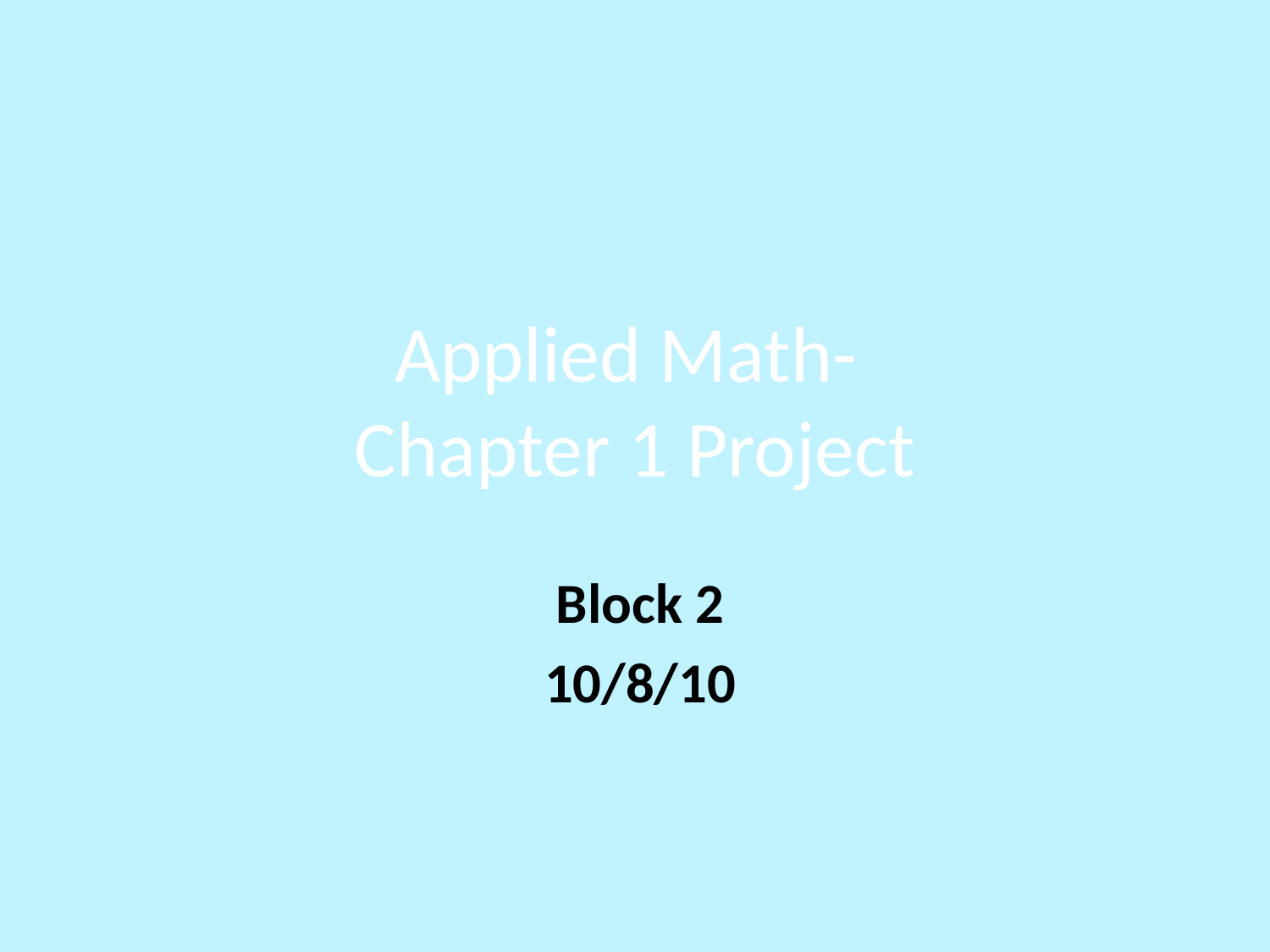

# Applied Math- Chapter 1 Project
Block 2
10/8/10